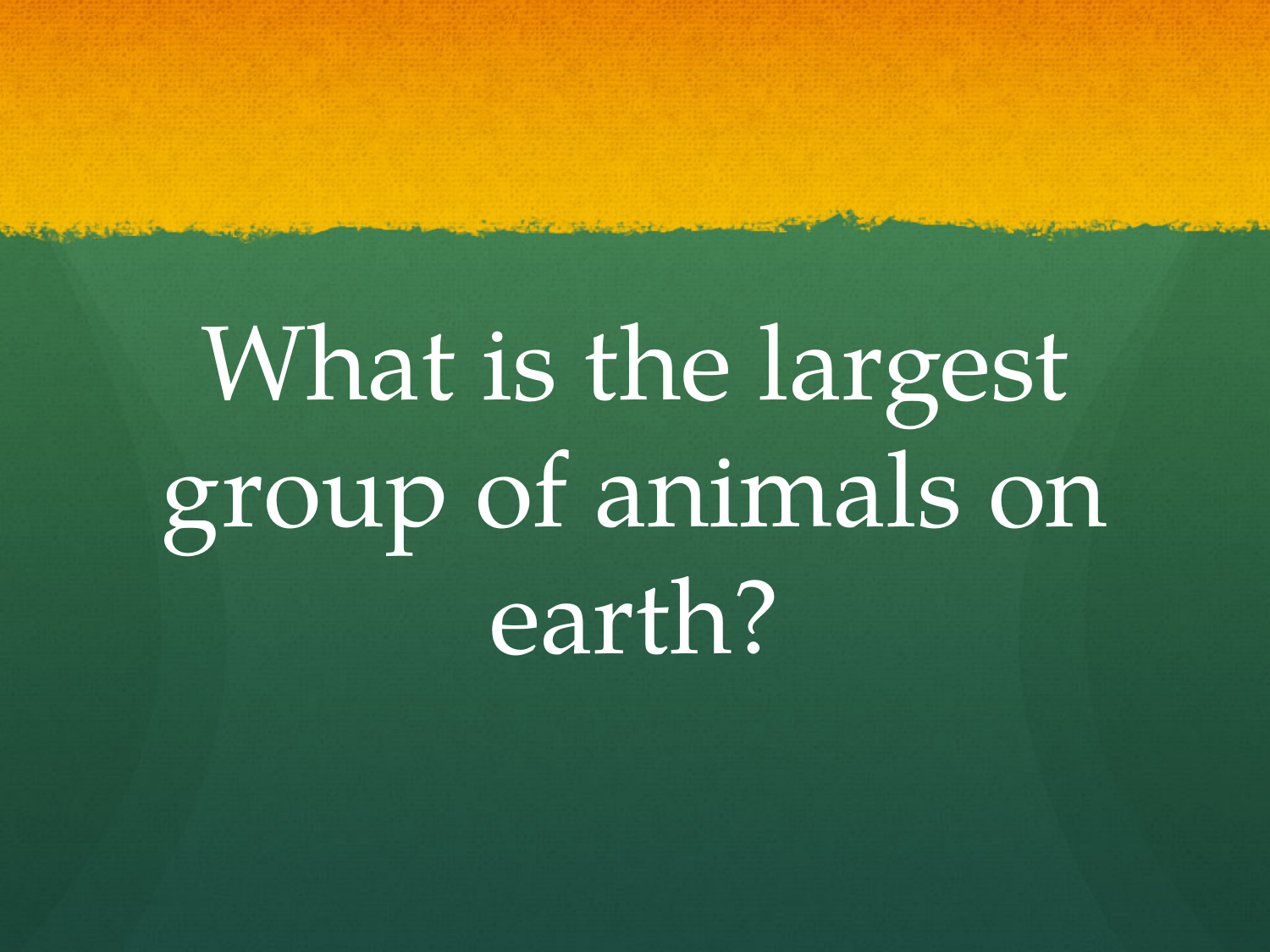

#
What is the largest group of animals on earth?